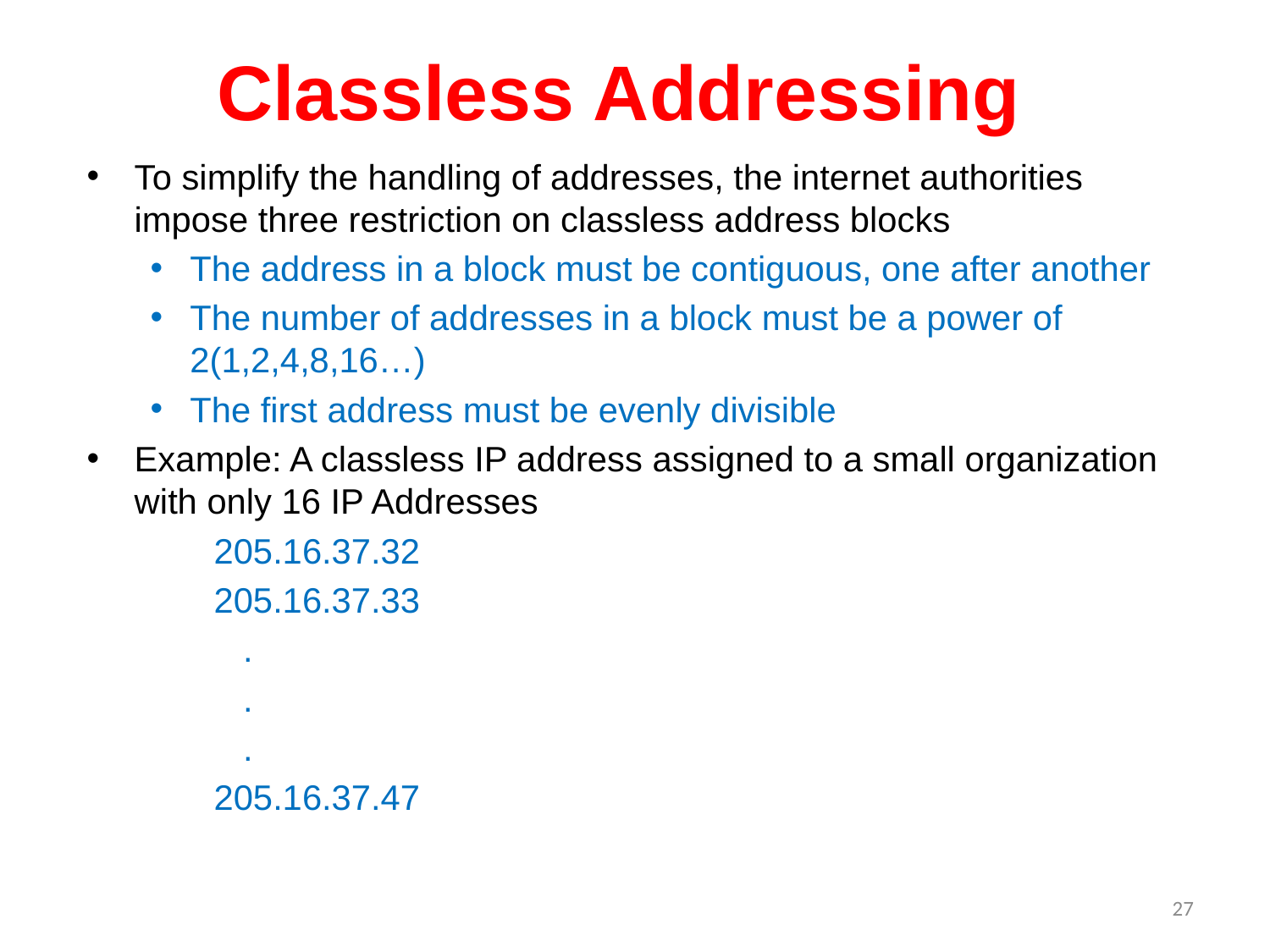

# Classless Addressing
To simplify the handling of addresses, the internet authorities impose three restriction on classless address blocks
The address in a block must be contiguous, one after another
The number of addresses in a block must be a power of 2(1,2,4,8,16…)
The first address must be evenly divisible
Example: A classless IP address assigned to a small organization with only 16 IP Addresses
205.16.37.32
205.16.37.33
   .
   .
   .
205.16.37.47

27